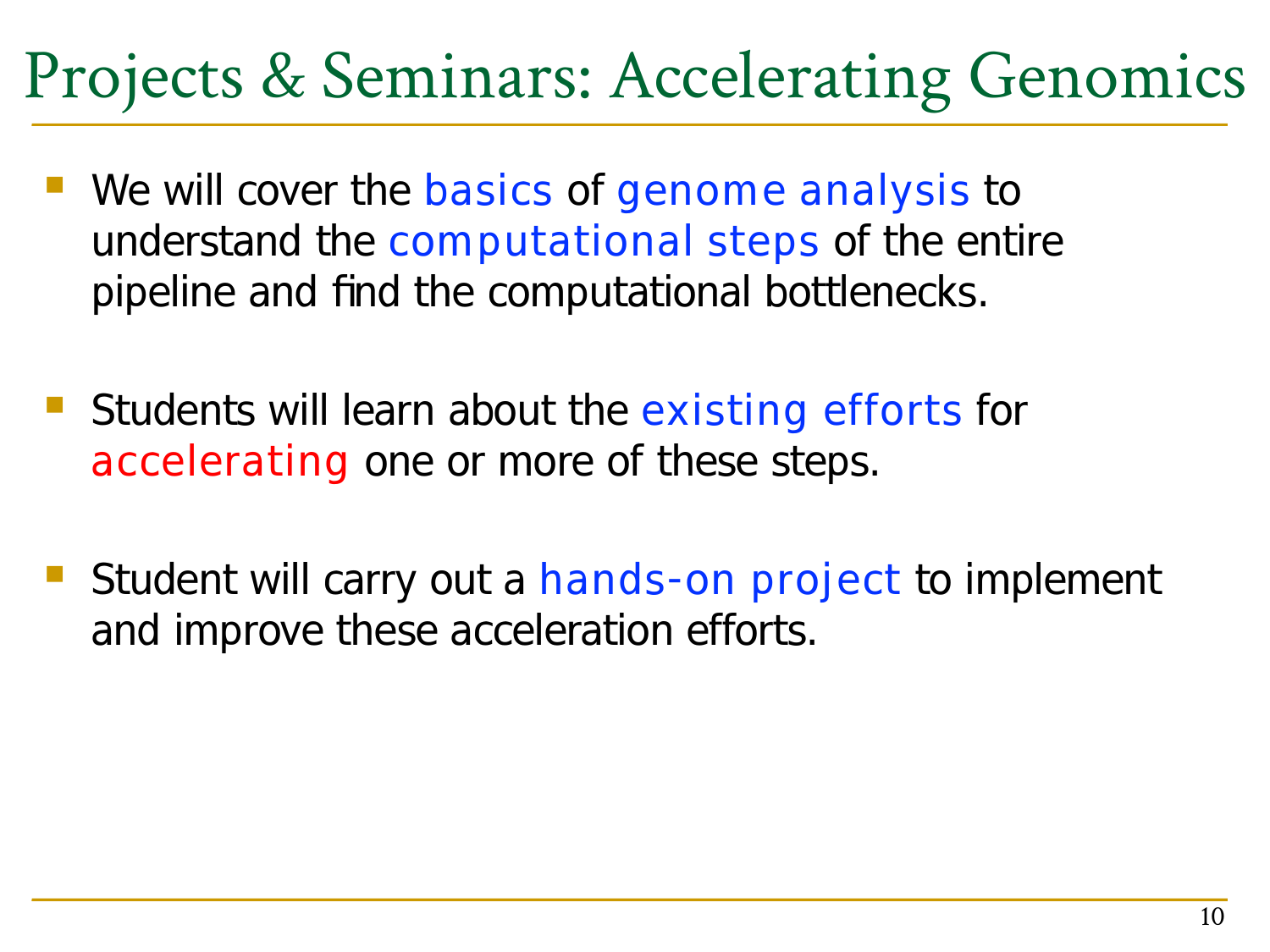

# Projects & Seminars: Accelerating Genomics
We will cover the basics of genome analysis to understand the computational steps of the entire pipeline and find the computational bottlenecks.

Students will learn about the existing efforts for accelerating one or more of these steps.

Student will carry out a hands-on project to implement and improve these acceleration efforts.
10